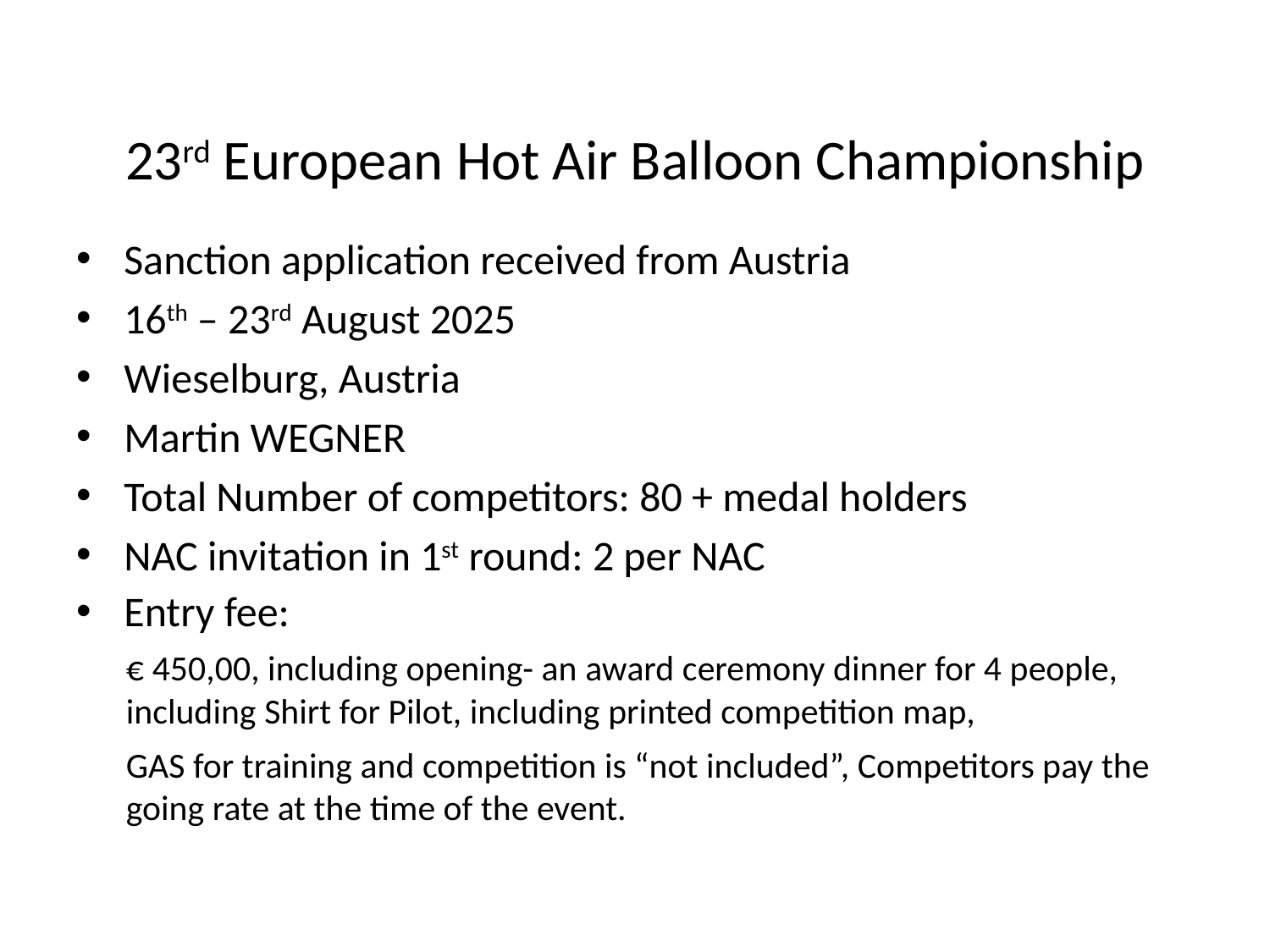

# 23rd European Hot Air Balloon Championship
Sanction application received from Austria
16th – 23rd August 2025
Wieselburg, Austria
Martin WEGNER
Total Number of competitors: 80 + medal holders
NAC invitation in 1st round: 2 per NAC
Entry fee:
€ 450,00, including opening- an award ceremony dinner for 4 people, including Shirt for Pilot, including printed competition map,
GAS for training and competition is “not included”, Competitors pay the going rate at the time of the event.